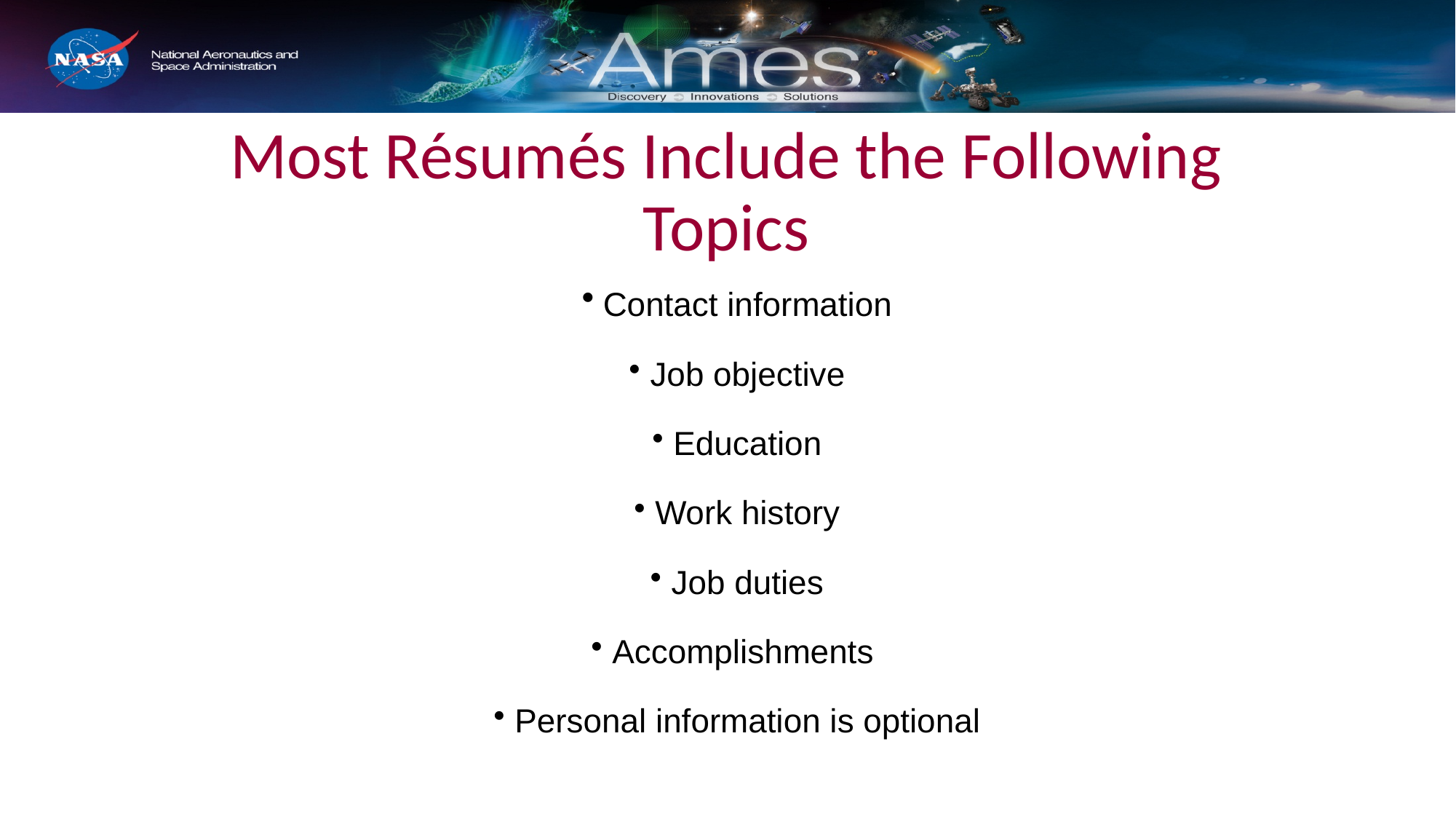

# Most Résumés Include the Following Topics
 Contact information
 Job objective
 Education
 Work history
 Job duties
 Accomplishments
 Personal information is optional